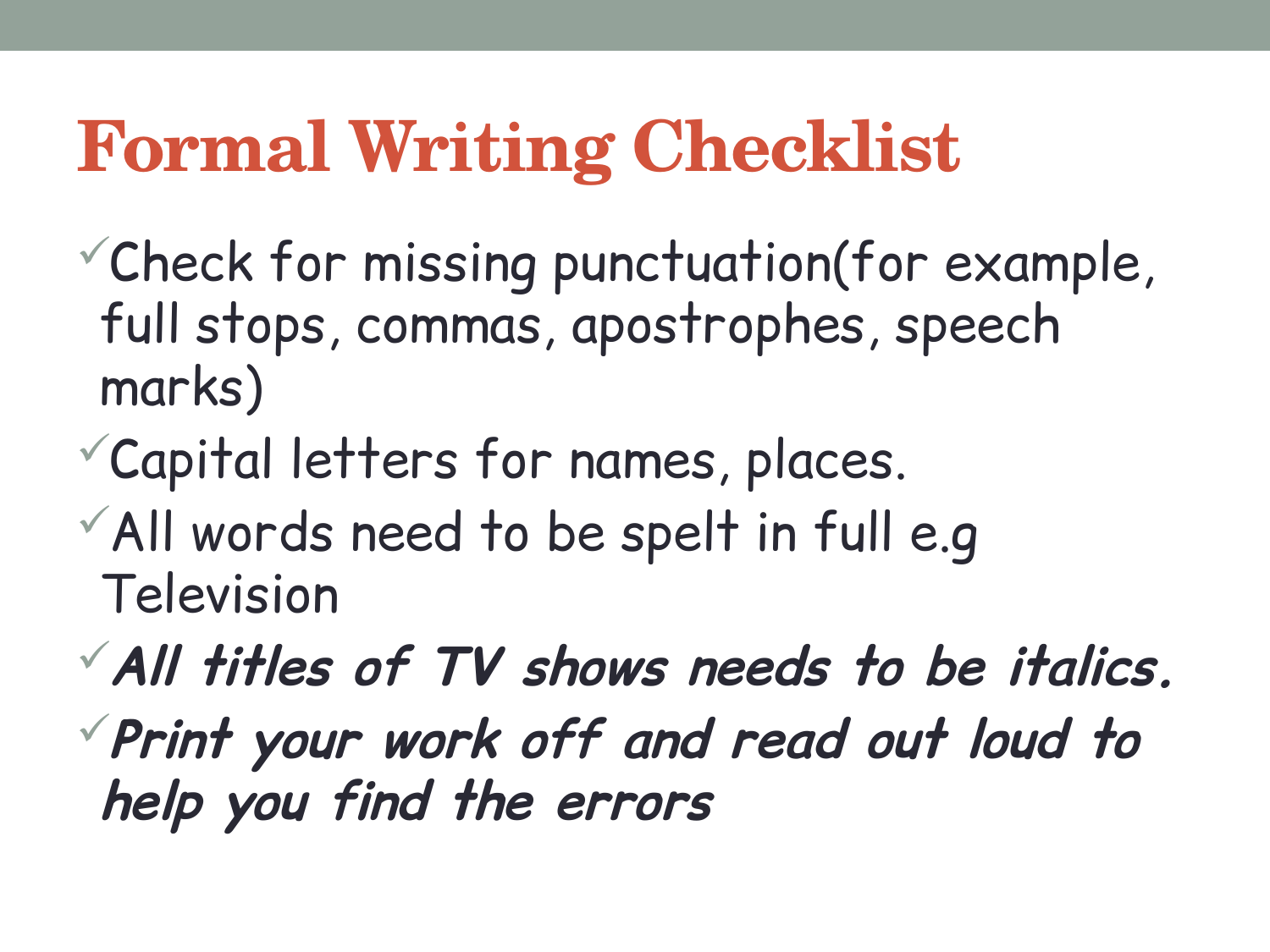

# Formal Writing Checklist
Check for missing punctuation(for example, full stops, commas, apostrophes, speech marks)
Capital letters for names, places.
All words need to be spelt in full e.g Television
All titles of TV shows needs to be italics.
Print your work off and read out loud to help you find the errors